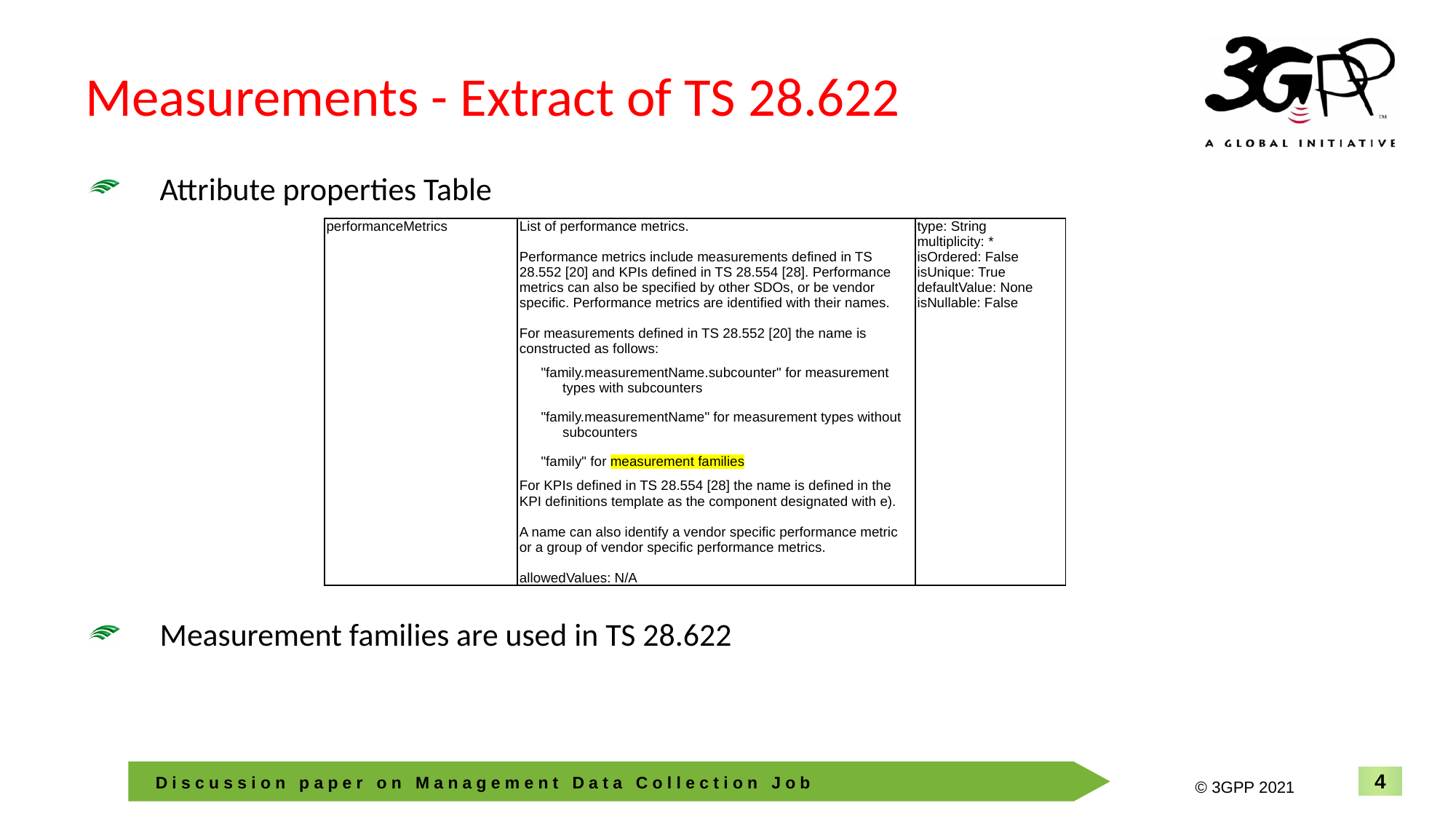

# Measurements - Extract of TS 28.622
Attribute properties Table

Measurement families are used in TS 28.622

| performanceMetrics | List of performance metrics.   Performance metrics include measurements defined in TS 28.552 [20] and KPIs defined in TS 28.554 [28]. Performance metrics can also be specified by other SDOs, or be vendor specific. Performance metrics are identified with their names.   For measurements defined in TS 28.552 [20] the name is constructed as follows: "family.measurementName.subcounter" for measurement types with subcounters "family.measurementName" for measurement types without subcounters "family" for measurement families For KPIs defined in TS 28.554 [28] the name is defined in the KPI definitions template as the component designated with e).   A name can also identify a vendor specific performance metric or a group of vendor specific performance metrics.   allowedValues: N/A | type: String multiplicity: \* isOrdered: False isUnique: True defaultValue: None isNullable: False |
| --- | --- | --- |